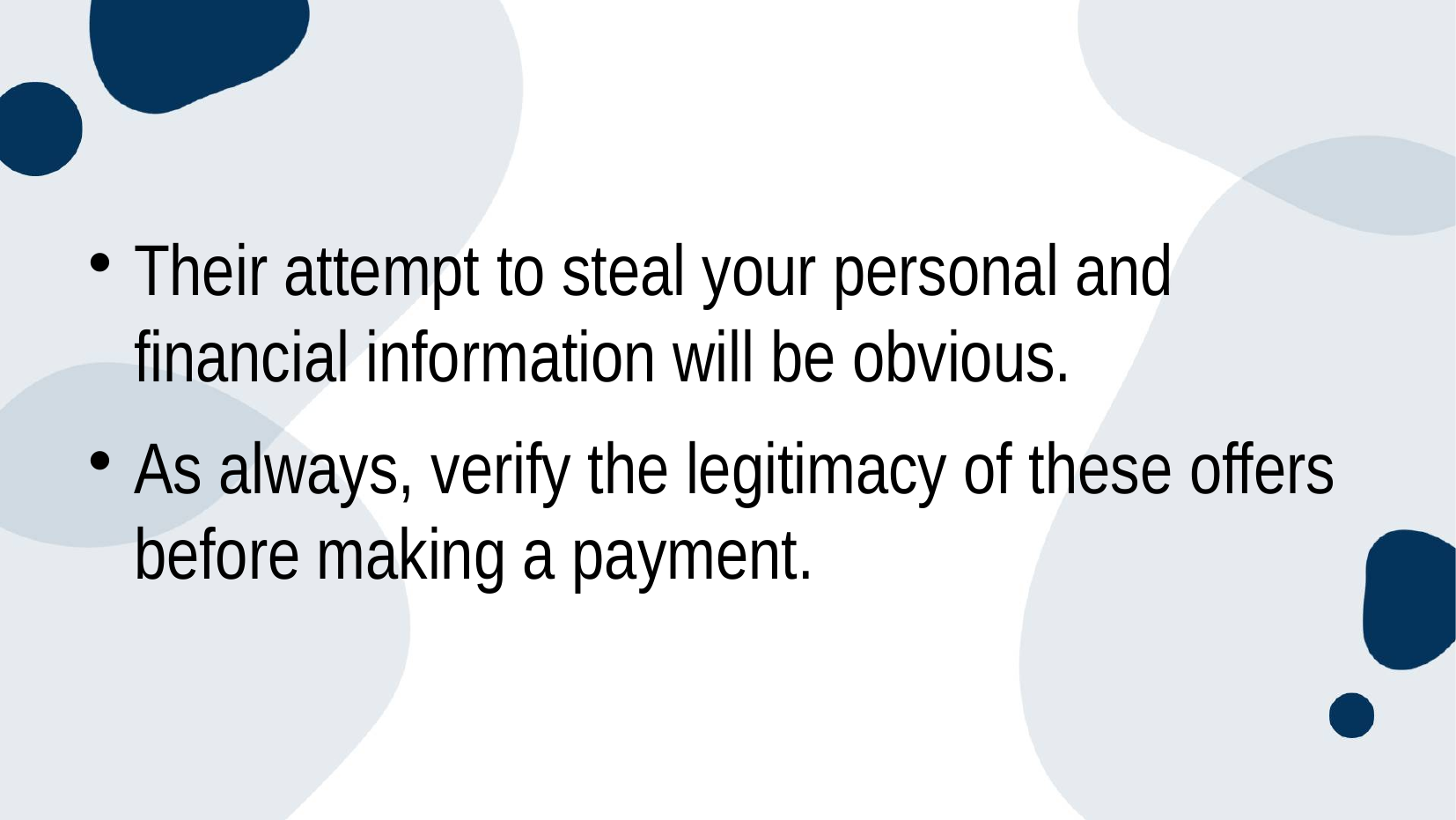

#
Their attempt to steal your personal and financial information will be obvious.
As always, verify the legitimacy of these offers before making a payment.